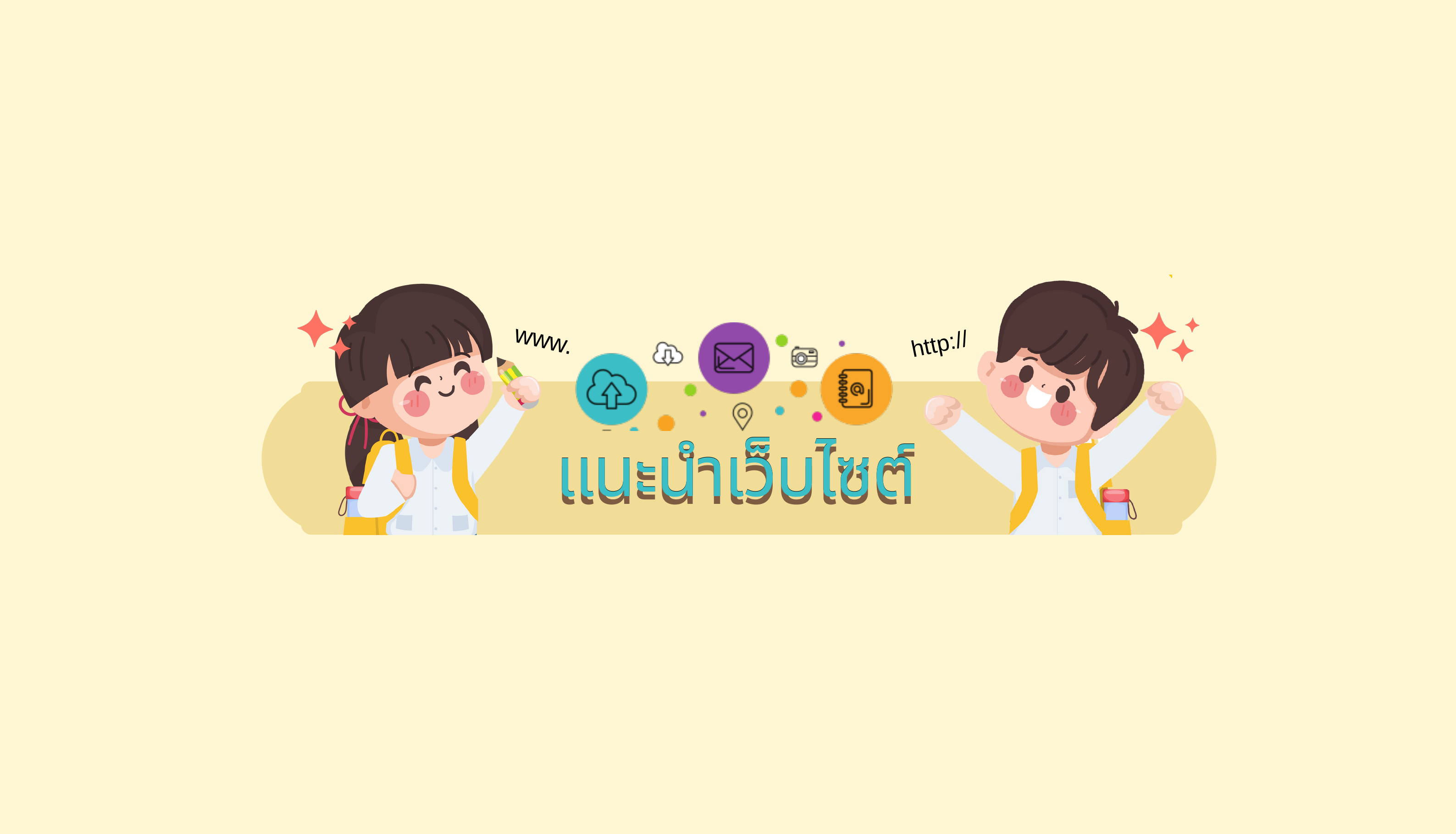

www.

http://

แนะนำเว็บไซต์
แนะนำเว็บไซต์
แนะนำเว็บไซต์